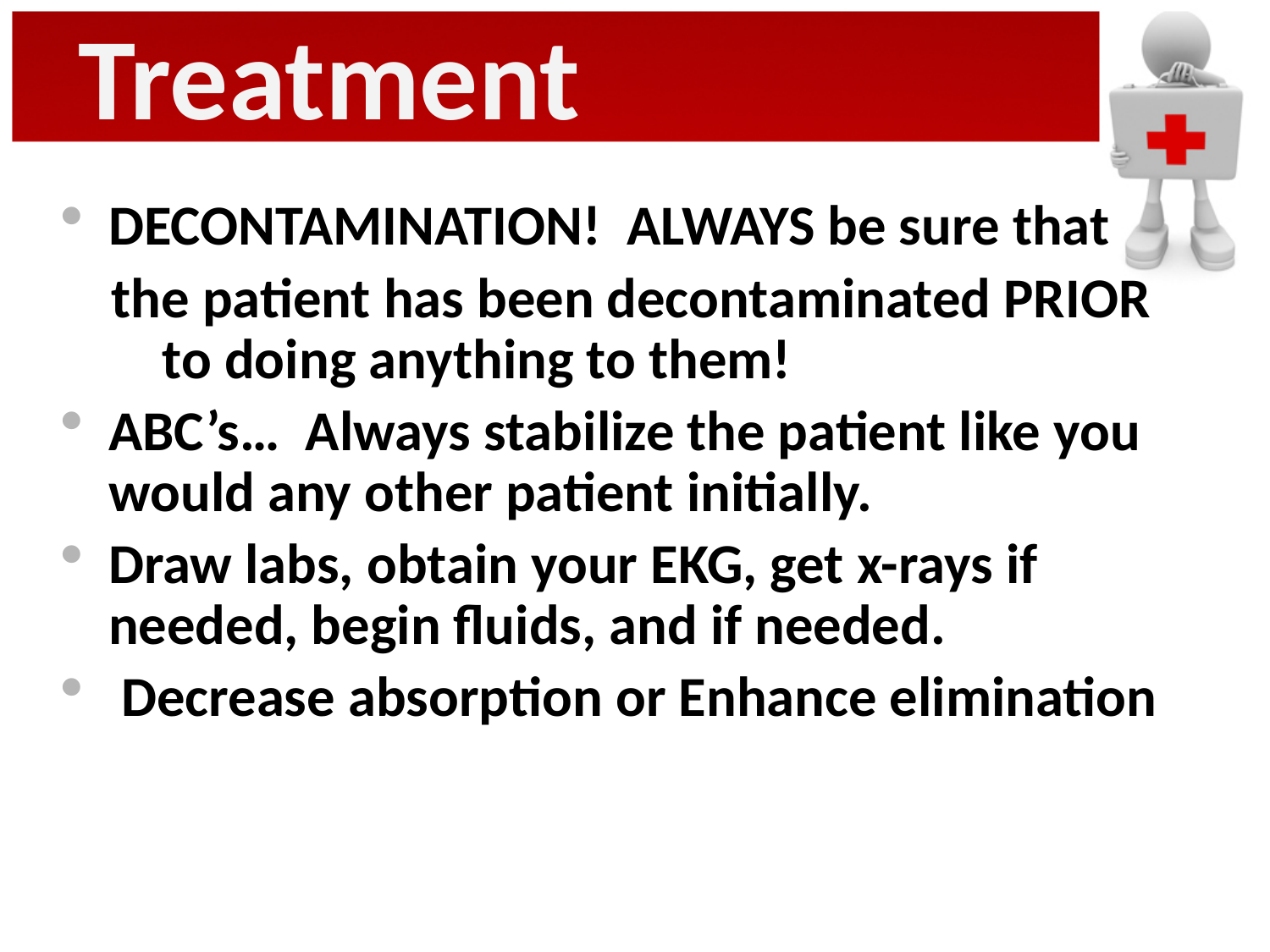

Treatment
DECONTAMINATION!  ALWAYS be sure that
    the patient has been decontaminated PRIOR             to doing anything to them!
ABC’s…  Always stabilize the patient like you would any other patient initially.
Draw labs, obtain your EKG, get x-rays if needed, begin fluids, and if needed.
 Decrease absorption or Enhance elimination